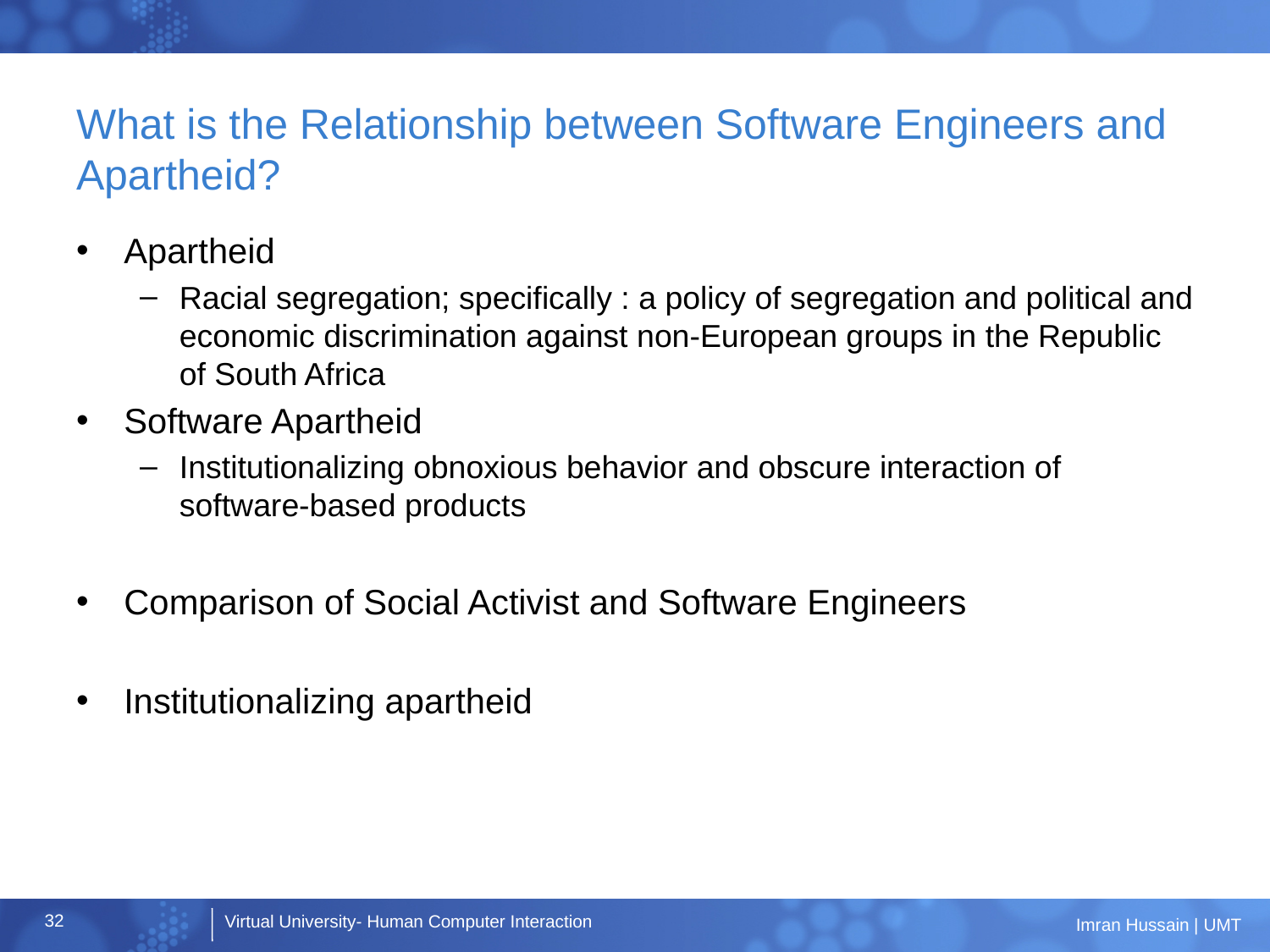

# What is the Relationship between Software Engineers and Apartheid?
Apartheid
Racial segregation; specifically : a policy of segregation and political and economic discrimination against non-European groups in the Republic of South Africa
Software Apartheid
Institutionalizing obnoxious behavior and obscure interaction of software-based products

Comparison of Social Activist and Software Engineers

Institutionalizing apartheid